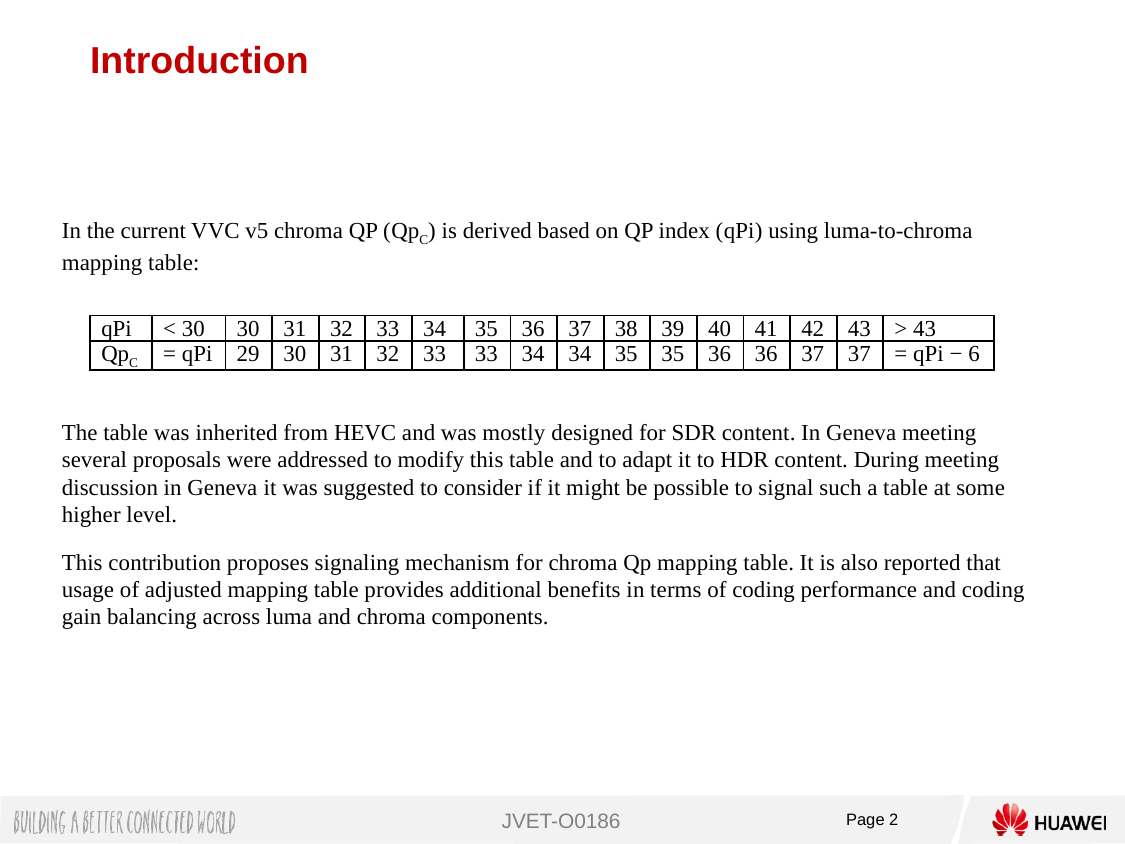

Introduction

In the current VVC v5 chroma QP (QpC) is derived based on QP index (qPi) using luma-to-chroma mapping table:
| qPi | < 30 | 30 | 31 | 32 | 33 | 34 | 35 | 36 | 37 | 38 | 39 | 40 | 41 | 42 | 43 | > 43 |
| --- | --- | --- | --- | --- | --- | --- | --- | --- | --- | --- | --- | --- | --- | --- | --- | --- |
| QpC | = qPi | 29 | 30 | 31 | 32 | 33 | 33 | 34 | 34 | 35 | 35 | 36 | 36 | 37 | 37 | = qPi − 6 |
The table was inherited from HEVC and was mostly designed for SDR content. In Geneva meeting  several proposals were addressed to modify this table and to adapt it to HDR content. During meeting discussion in Geneva it was suggested to consider if it might be possible to signal such a table at some higher level.

This contribution proposes signaling mechanism for chroma Qp mapping table. It is also reported that usage of adjusted mapping table provides additional benefits in terms of coding performance and coding gain balancing across luma and chroma components.